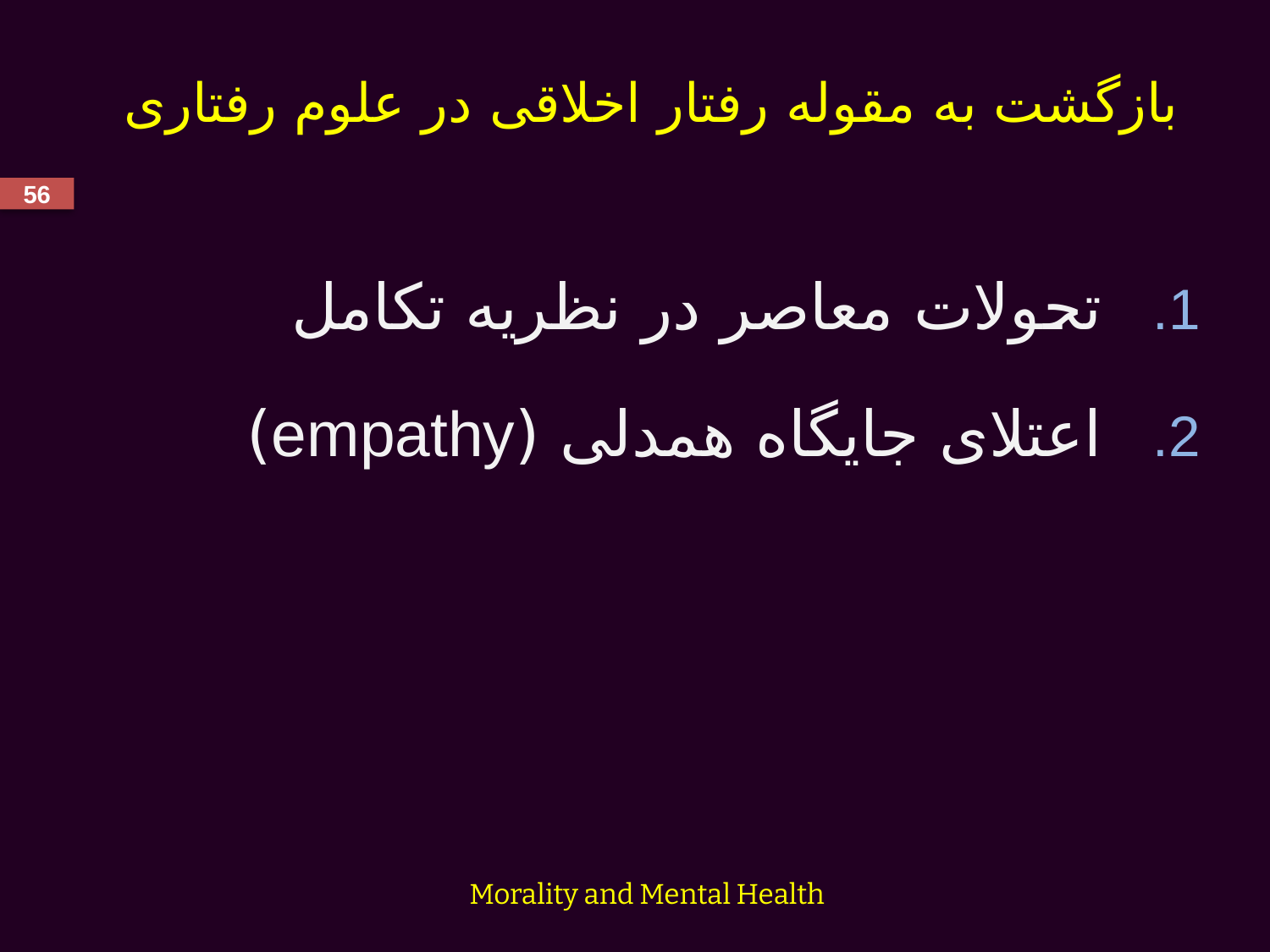

# بازگشت به مقوله رفتار اخلاقی در علوم رفتاری
56
تحولات معاصر در نظریه تکامل
اعتلای جایگاه همدلی (empathy)
Morality and Mental Health